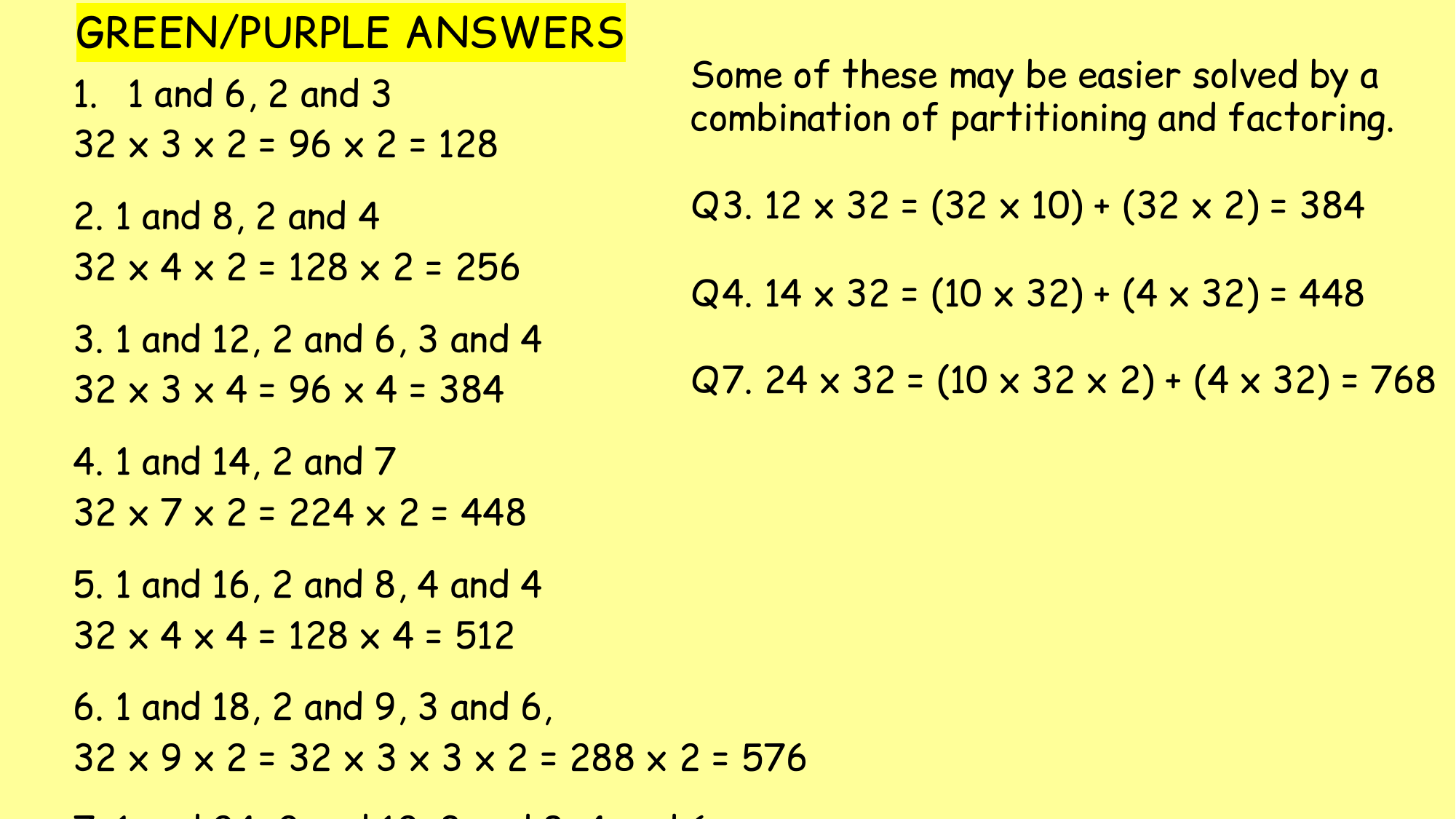

GREEN/PURPLE ANSWERS
Some of these may be easier solved by a combination of partitioning and factoring.

Q3. 12 x 32 = (32 x 10) + (32 x 2) = 384

Q4. 14 x 32 = (10 x 32) + (4 x 32) = 448

Q7. 24 x 32 = (10 x 32 x 2) + (4 x 32) = 768
| 1 and 6, 2 and 3 32 x 3 x 2 = 96 x 2 = 128 2. 1 and 8, 2 and 4 32 x 4 x 2 = 128 x 2 = 256 3. 1 and 12, 2 and 6, 3 and 4 32 x 3 x 4 = 96 x 4 = 384 4. 1 and 14, 2 and 7 32 x 7 x 2 = 224 x 2 = 448 5. 1 and 16, 2 and 8, 4 and 4 32 x 4 x 4 = 128 x 4 = 512 6. 1 and 18, 2 and 9, 3 and 6, 32 x 9 x 2 = 32 x 3 x 3 x 2 = 288 x 2 = 576 7. 1 and 24, 2 and 12, 3 and 8, 4 and 6 32 x 12 x 2 = 32 x 3 x 4 x 2 = 384 x 2 = 768 |
| --- |